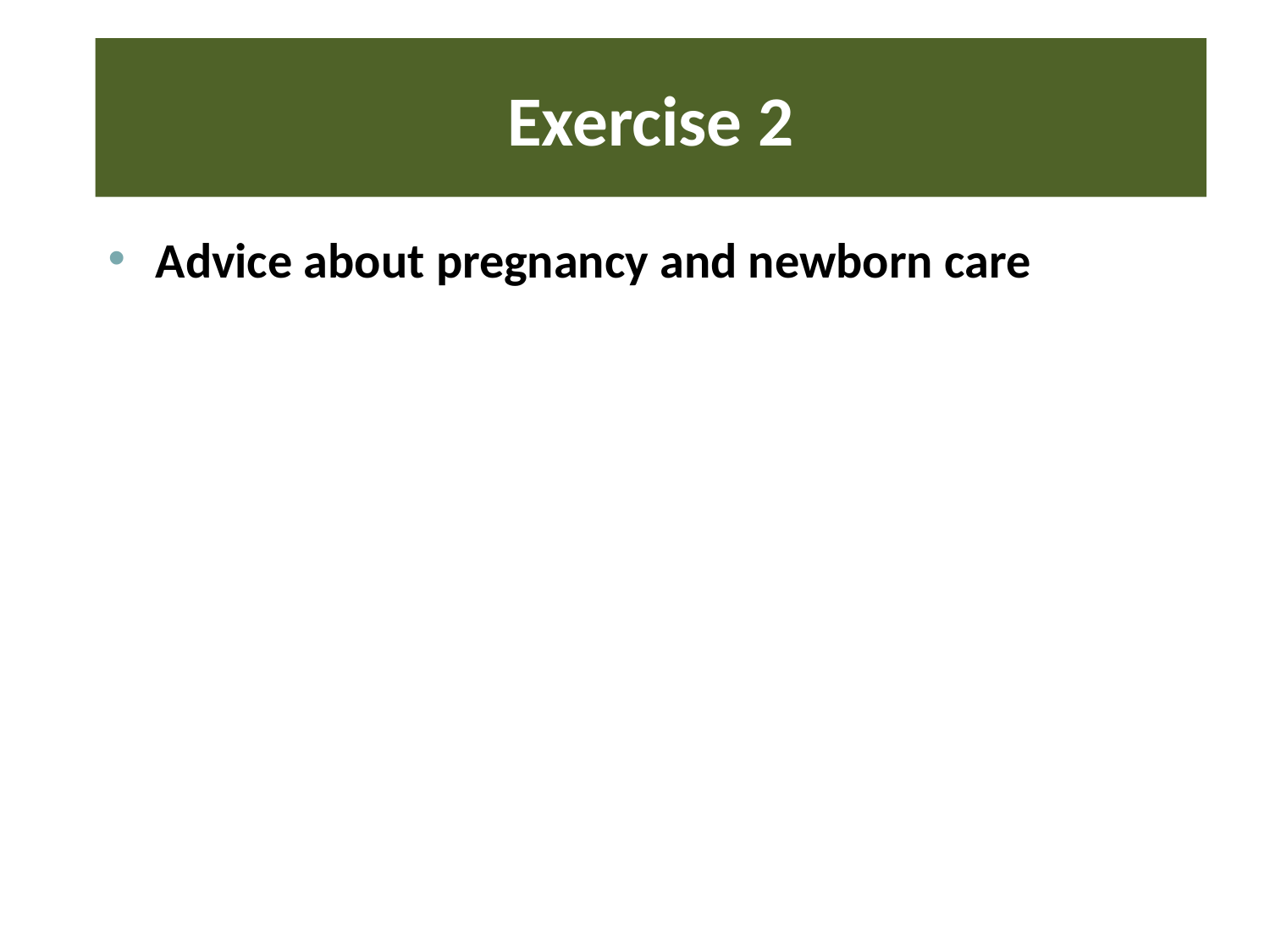

# Exercise 2
Advice about pregnancy and newborn care